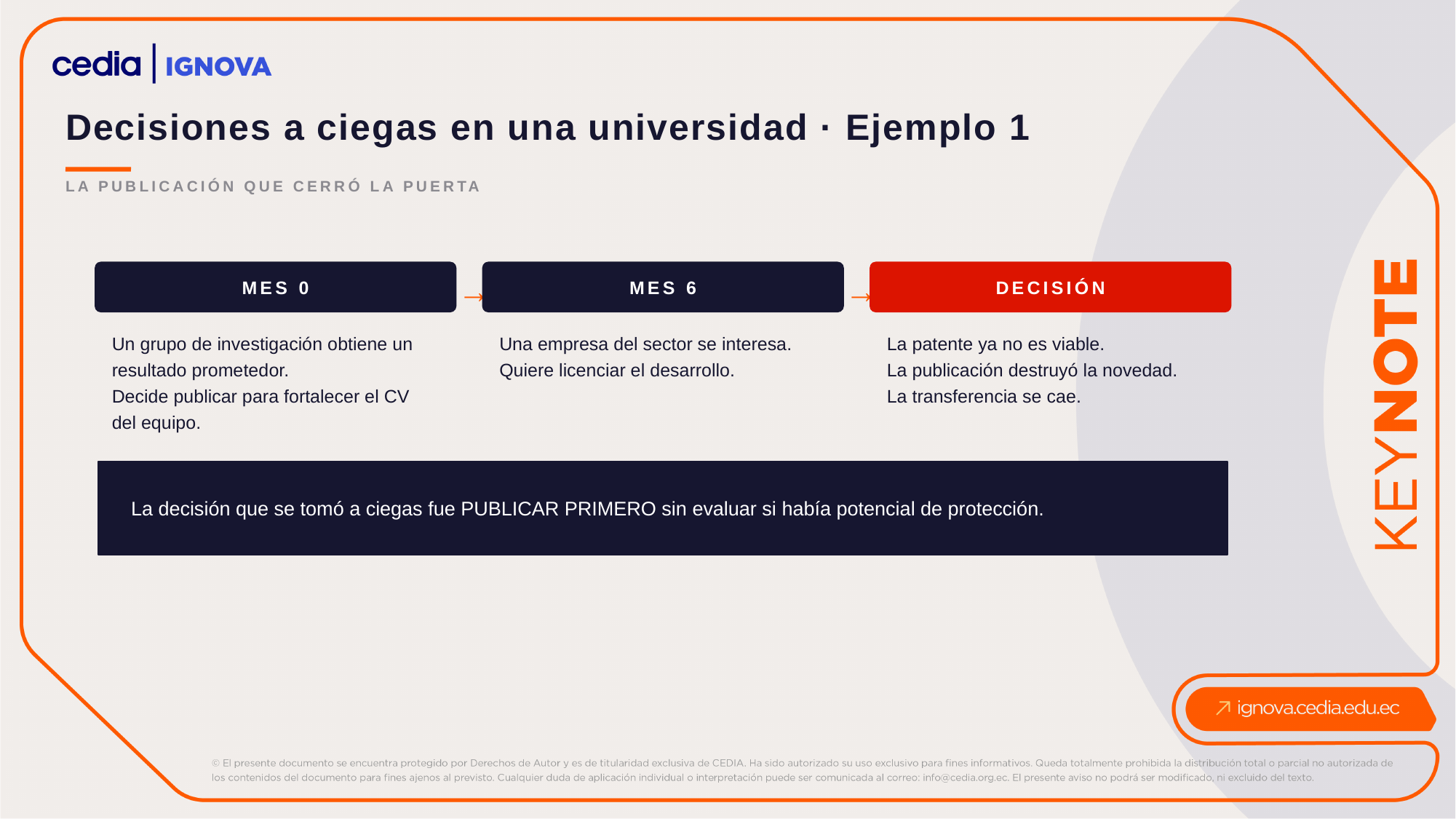

Decisiones a ciegas en una universidad · Ejemplo 1

LA PUBLICACIÓN QUE CERRÓ LA PUERTA

MES 0

MES 6

DECISIÓN
→
→
Un grupo de investigación obtiene un resultado prometedor.
Decide publicar para fortalecer el CV del equipo.
Una empresa del sector se interesa.
Quiere licenciar el desarrollo.
La patente ya no es viable.
La publicación destruyó la novedad.
La transferencia se cae.

La decisión que se tomó a ciegas fue PUBLICAR PRIMERO sin evaluar si había potencial de protección.